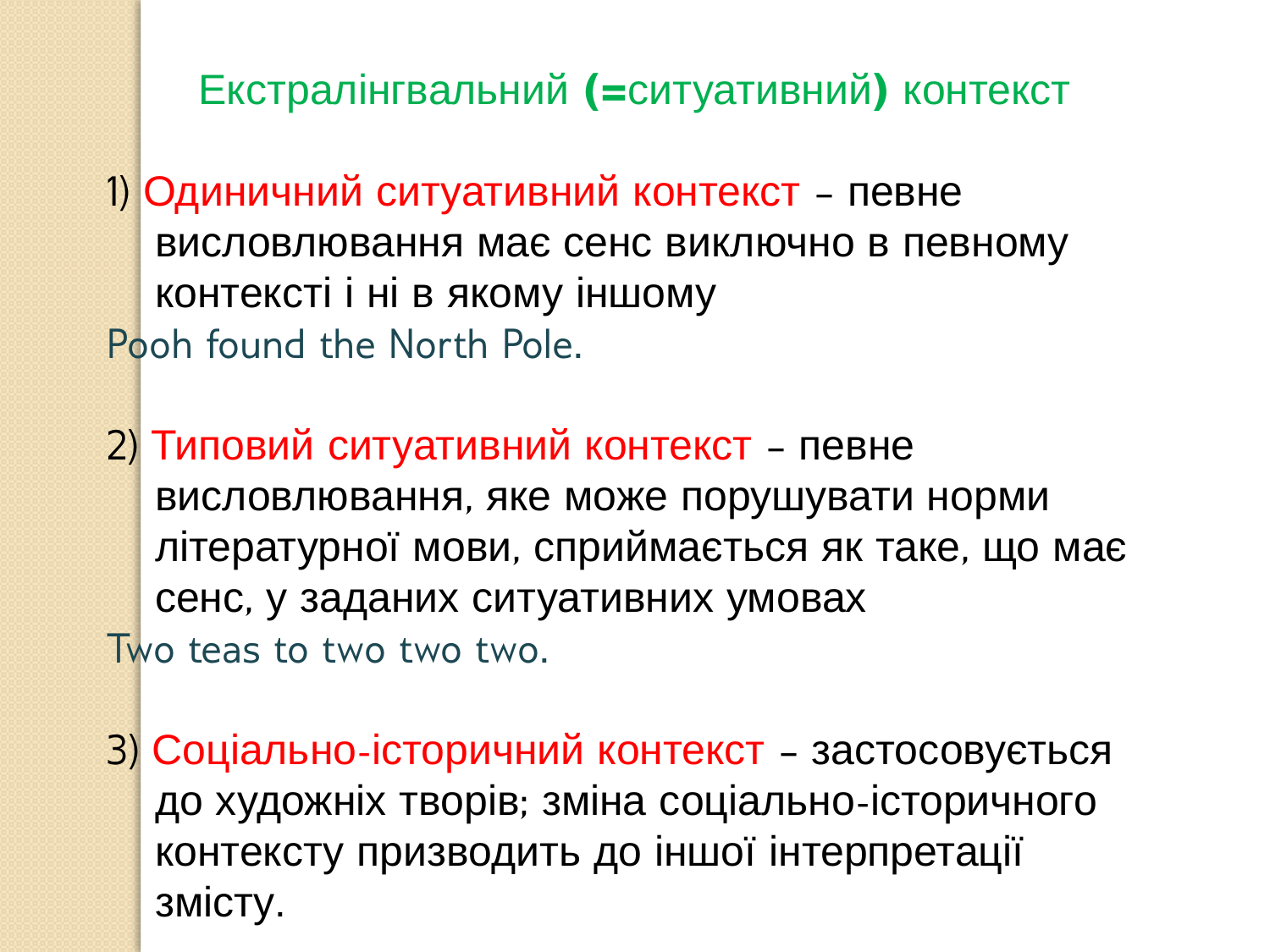

Екстралінгвальний (=ситуативний) контекст

1) Одиничний ситуативний контекст – певне висловлювання має сенс виключно в певному контексті і ні в якому іншому
Pooh found the North Pole.

2) Типовий ситуативний контекст – певне висловлювання, яке може порушувати норми літературної мови, сприймається як таке, що має сенс, у заданих ситуативних умовах
Two teas to two two two.

3) Соціально-історичний контекст – застосовується до художніх творів; зміна соціально-історичного контексту призводить до іншої інтерпретації змісту.